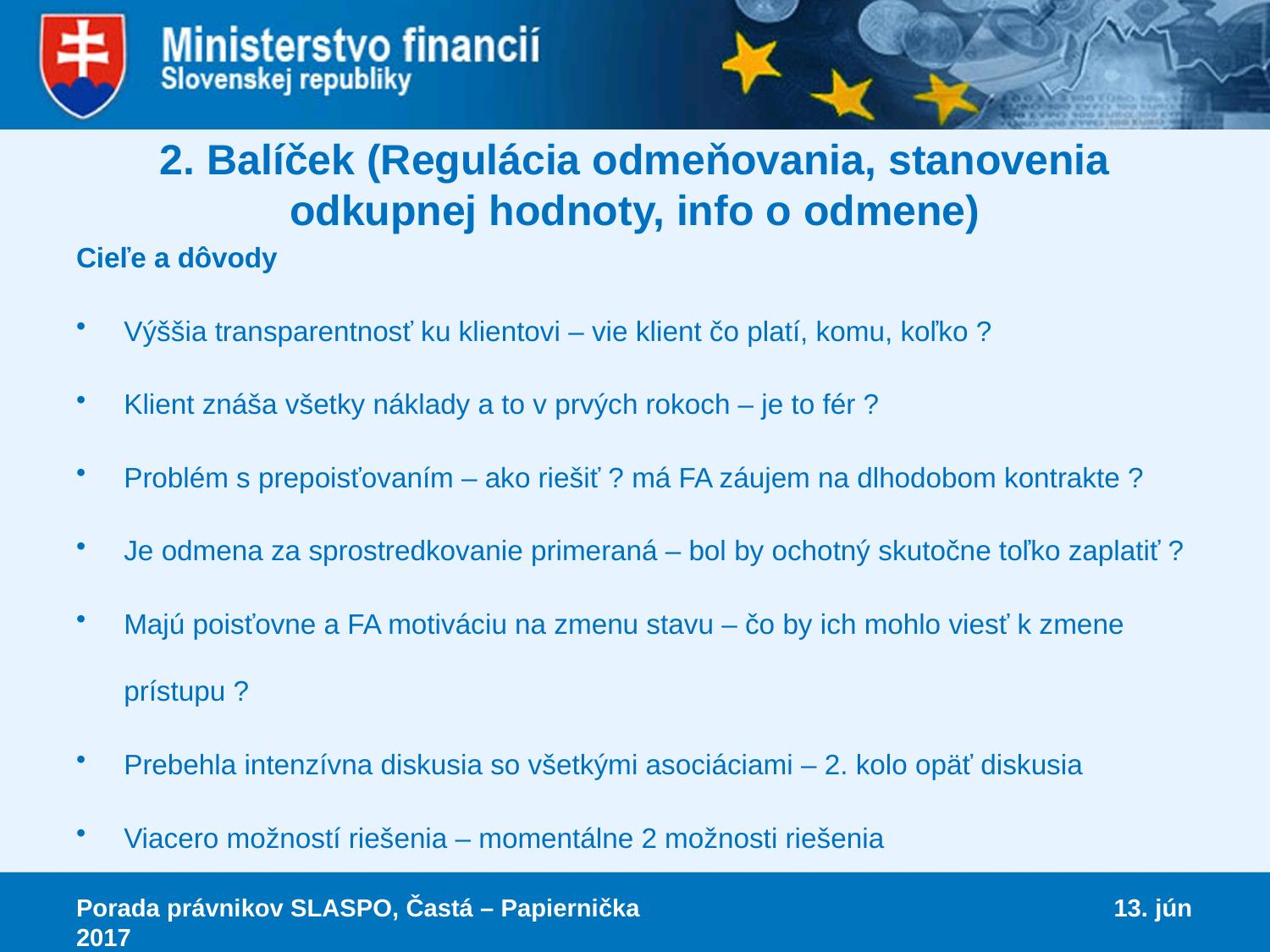

2. Balíček (Regulácia odmeňovania, stanovenia odkupnej hodnoty, info o odmene)
Cieľe a dôvody
Výššia transparentnosť ku klientovi – vie klient čo platí, komu, koľko ?
Klient znáša všetky náklady a to v prvých rokoch – je to fér ?
Problém s prepoisťovaním – ako riešiť ? má FA záujem na dlhodobom kontrakte ?
Je odmena za sprostredkovanie primeraná – bol by ochotný skutočne toľko zaplatiť ?
Majú poisťovne a FA motiváciu na zmenu stavu – čo by ich mohlo viesť k zmene prístupu ?
Prebehla intenzívna diskusia so všetkými asociáciami – 2. kolo opäť diskusia
Viacero možností riešenia – momentálne 2 možnosti riešenia
Porada právnikov SLASPO, Častá – Papiernička                                                                    13. jún 2017